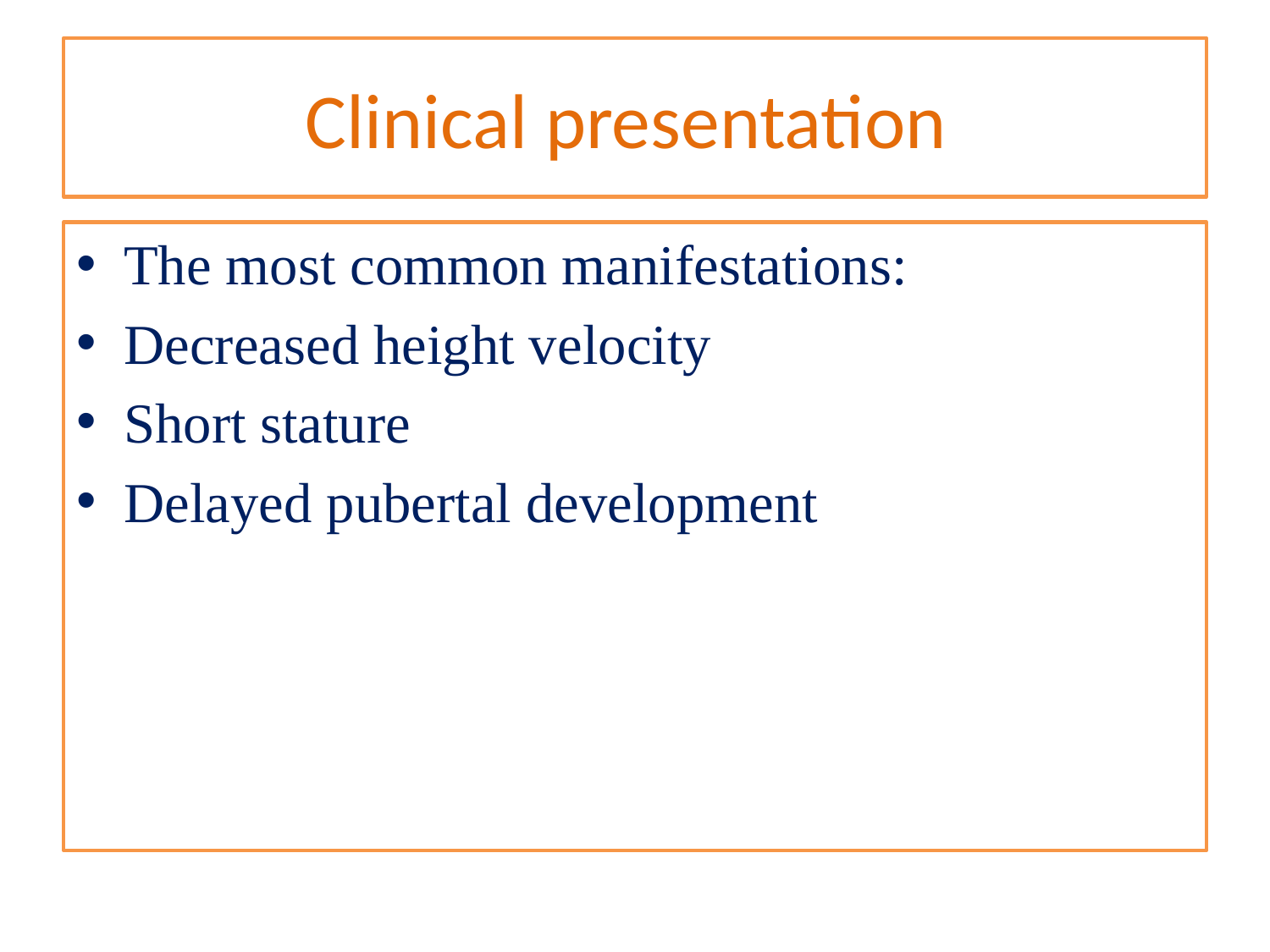

# Clinical presentation
The most common manifestations:
Decreased height velocity
Short stature
Delayed pubertal development